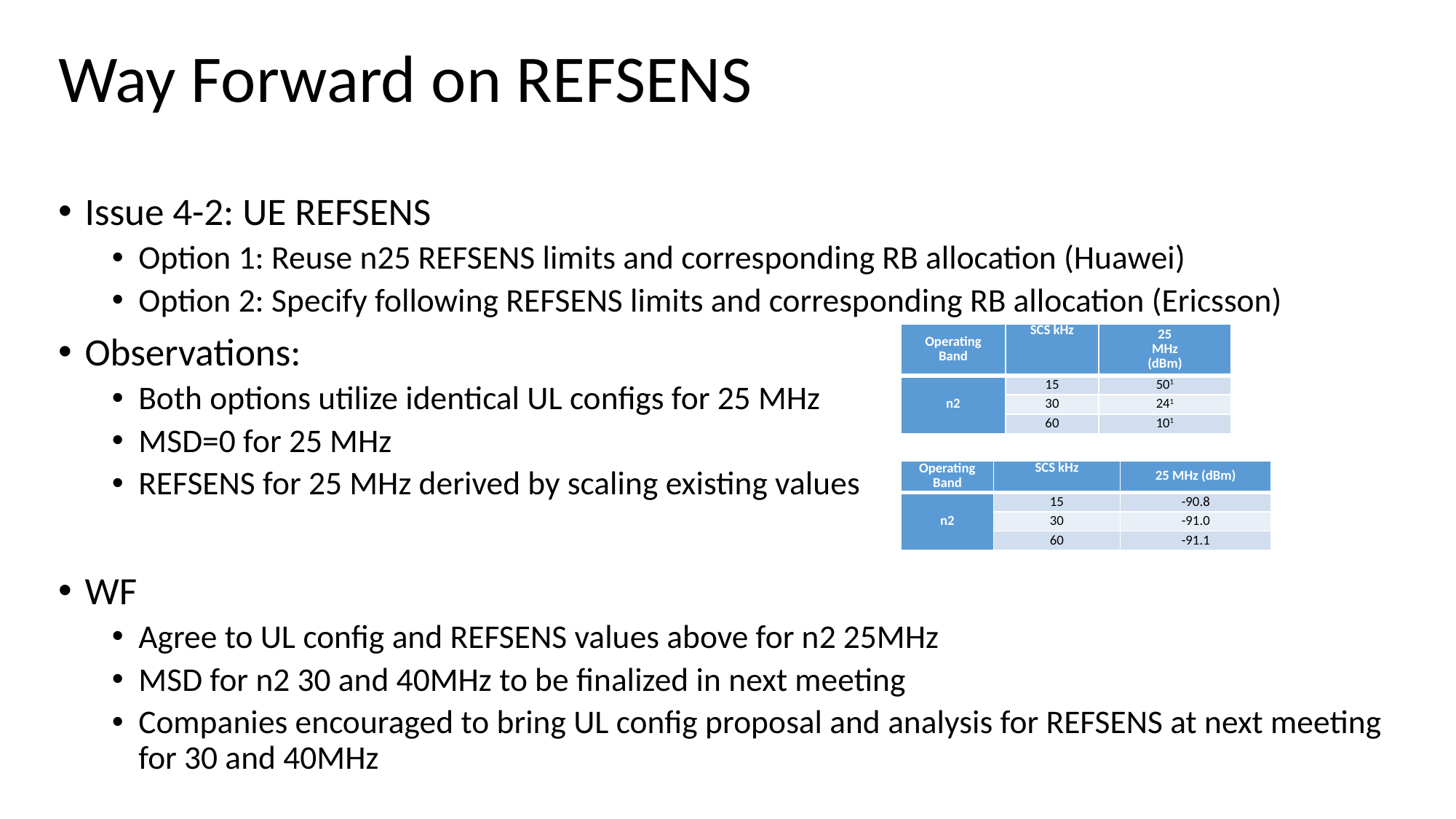

# Way Forward on REFSENS
Issue 4-2: UE REFSENS
Option 1: Reuse n25 REFSENS limits and corresponding RB allocation (Huawei)
Option 2: Specify following REFSENS limits and corresponding RB allocation (Ericsson)
Observations:
Both options utilize identical UL configs for 25 MHz
MSD=0 for 25 MHz
REFSENS for 25 MHz derived by scaling existing values

WF
Agree to UL config and REFSENS values above for n2 25MHz
MSD for n2 30 and 40MHz to be finalized in next meeting
Companies encouraged to bring UL config proposal and analysis for REFSENS at next meeting for 30 and 40MHz
| Operating Band | SCS kHz | 25 MHz (dBm) |
| --- | --- | --- |
| n2 | 15 | 501 |
|  | 30 | 241 |
|  | 60 | 101 |
| Operating Band | SCS kHz | 25 MHz (dBm) |
| --- | --- | --- |
| n2 | 15 | -90.8 |
|  | 30 | -91.0 |
|  | 60 | -91.1 |